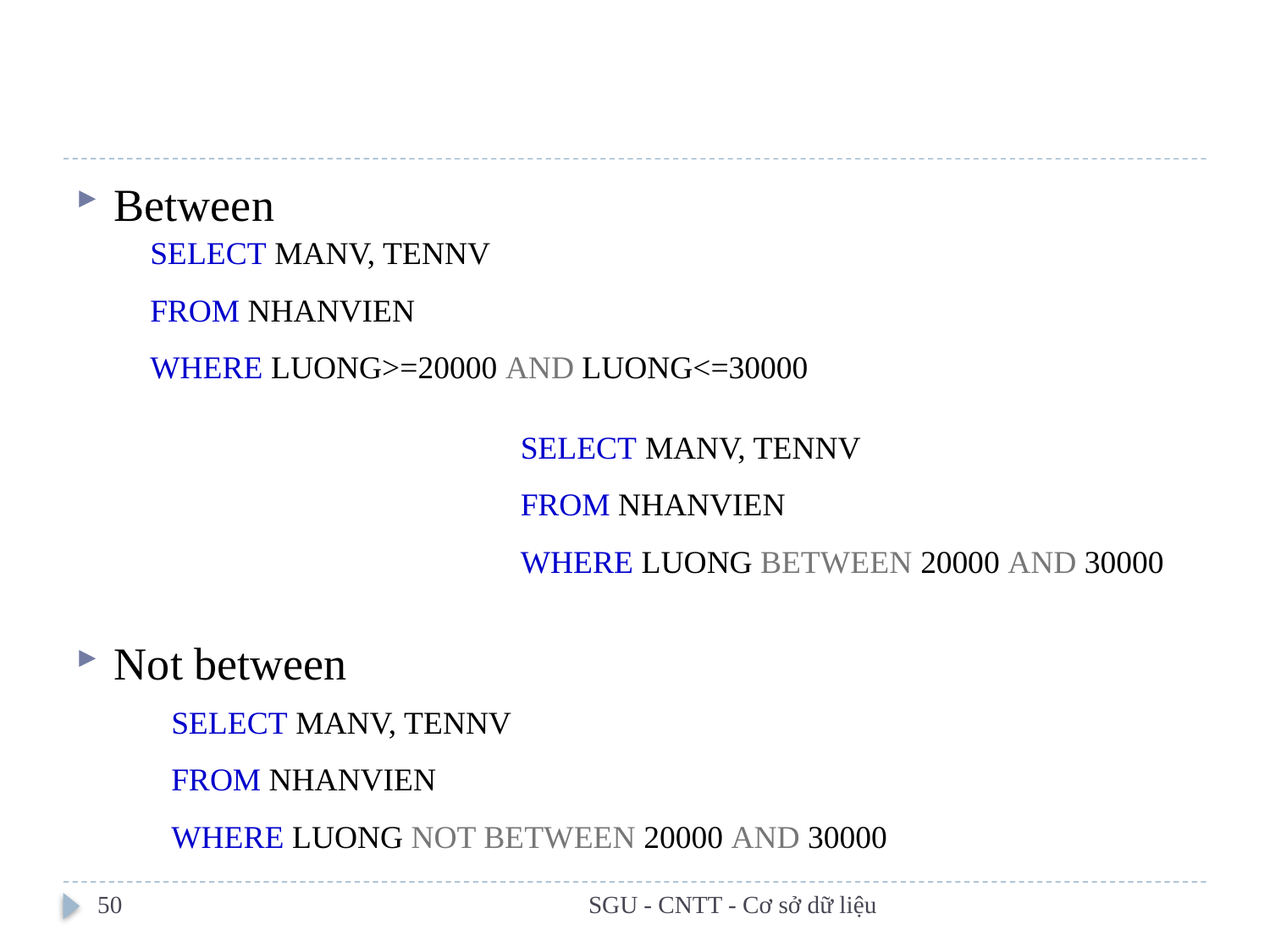

#
Between

Not between

SELECT MANV, TENNV
FROM NHANVIEN
WHERE LUONG>=20000 AND LUONG<=30000

SELECT MANV, TENNV
FROM NHANVIEN
WHERE LUONG BETWEEN 20000 AND 30000

SELECT MANV, TENNV
FROM NHANVIEN
WHERE LUONG NOT BETWEEN 20000 AND 30000

50
SGU - CNTT - Cơ sở dữ liệu